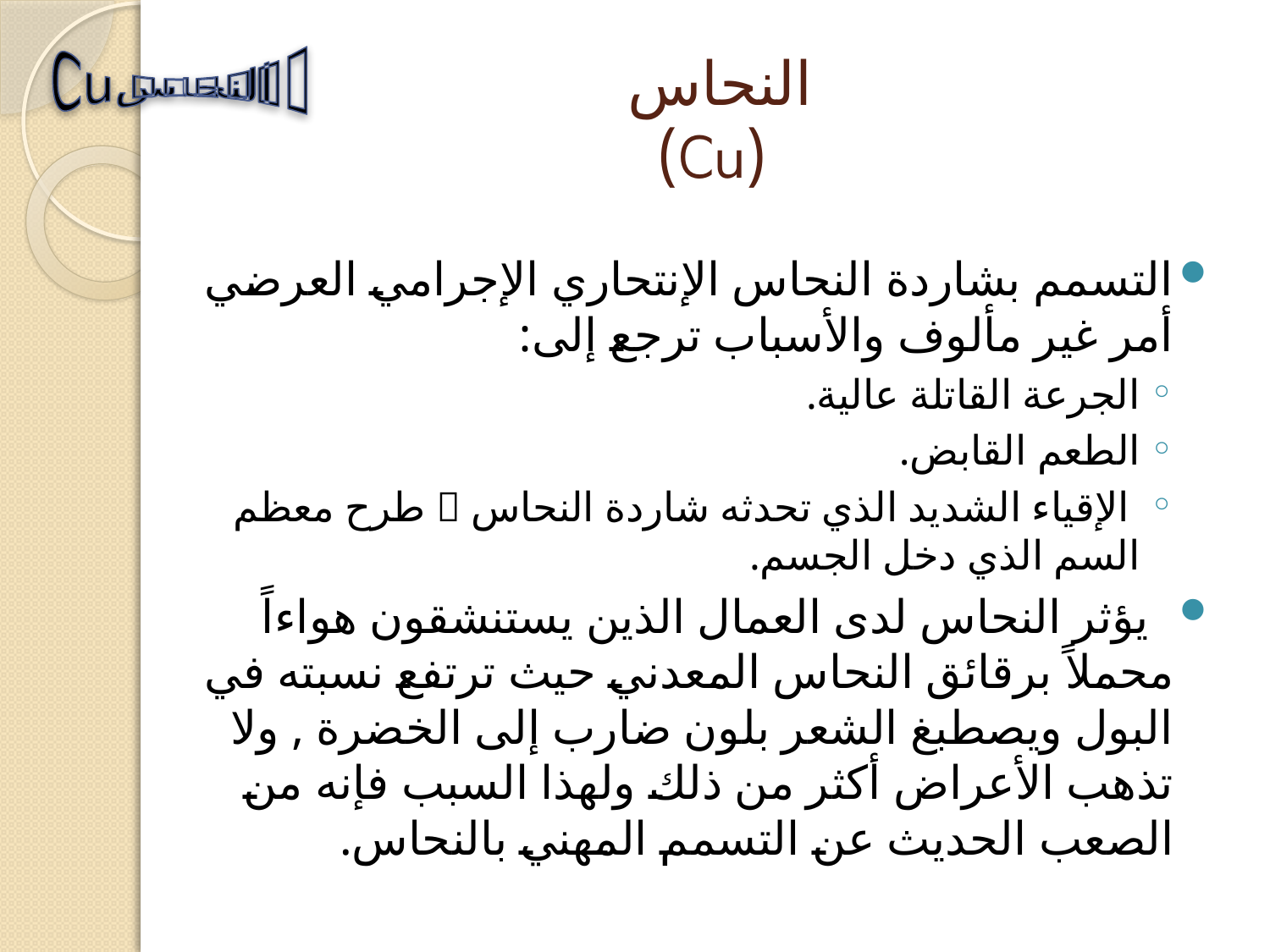

# النحاس (Cu)
النحاس
 Cu
التسمم بشاردة النحاس الإنتحاري الإجرامي العرضي أمر غير مألوف والأسباب ترجع إلى:
الجرعة القاتلة عالية.
الطعم القابض.
 الإقياء الشديد الذي تحدثه شاردة النحاس ⇐ طرح معظم السم الذي دخل الجسم.
  يؤثر النحاس لدى العمال الذين يستنشقون هواءاً محملاً برقائق النحاس المعدني حيث ترتفع نسبته في البول ويصطبغ الشعر بلون ضارب إلى الخضرة , ولا تذهب الأعراض أكثر من ذلك ولهذا السبب فإنه من الصعب الحديث عن التسمم المهني بالنحاس.